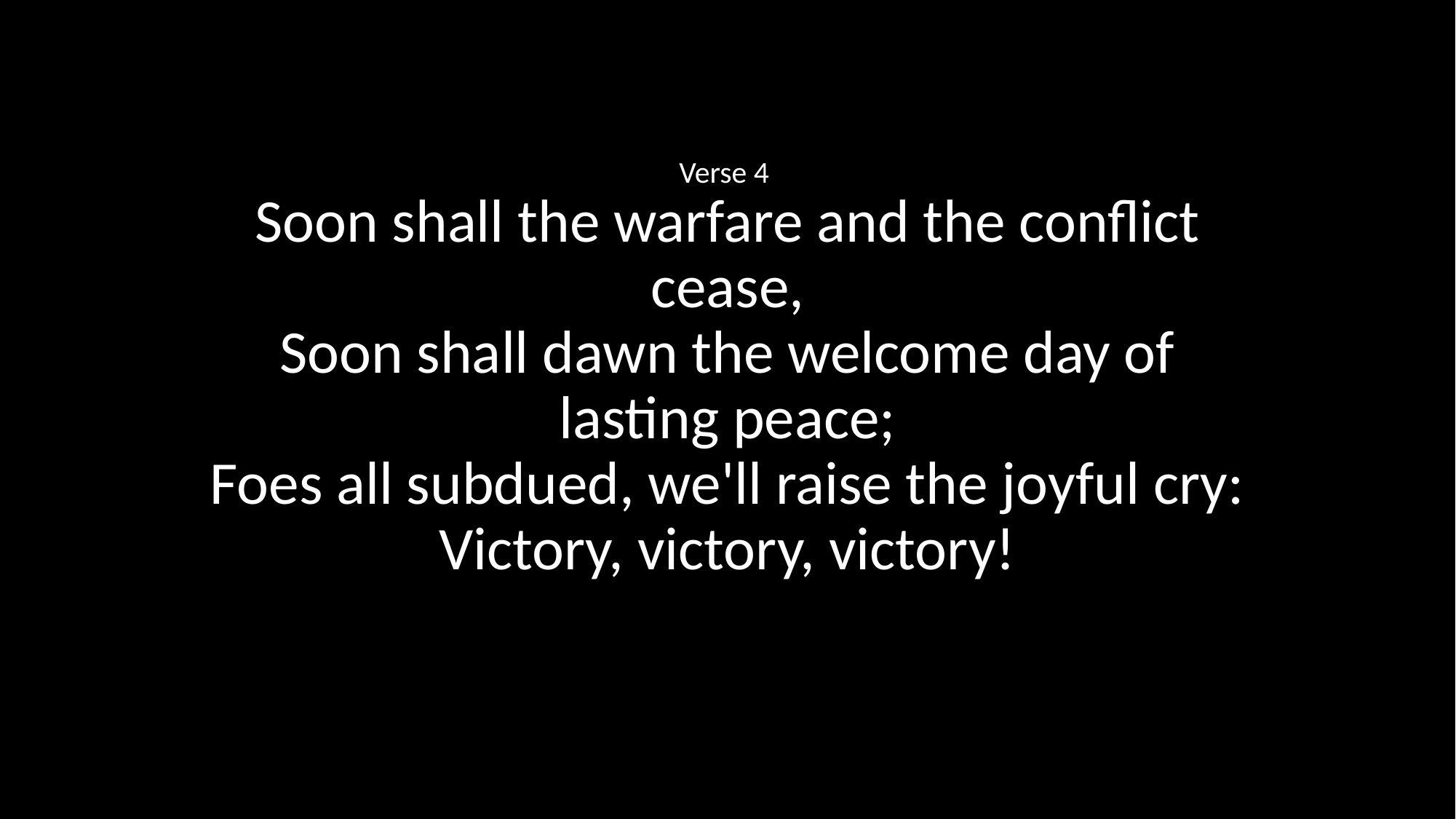

Verse 4
Soon shall the warfare and the conflict cease,
Soon shall dawn the welcome day of lasting peace;
Foes all subdued, we'll raise the joyful cry:
Victory, victory, victory!